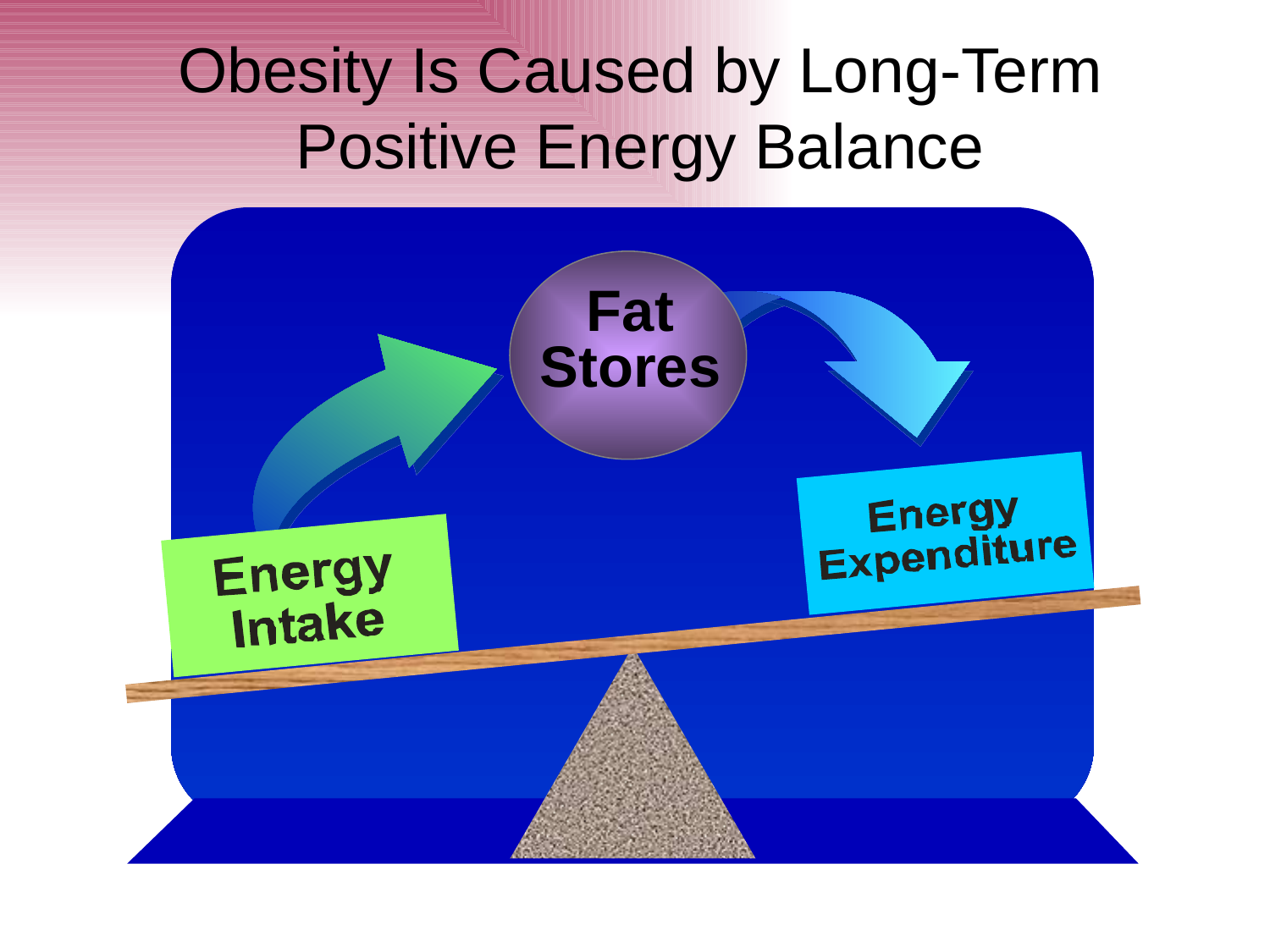

Obesity Is Caused by Long-Term Positive Energy Balance

Fat
Stores